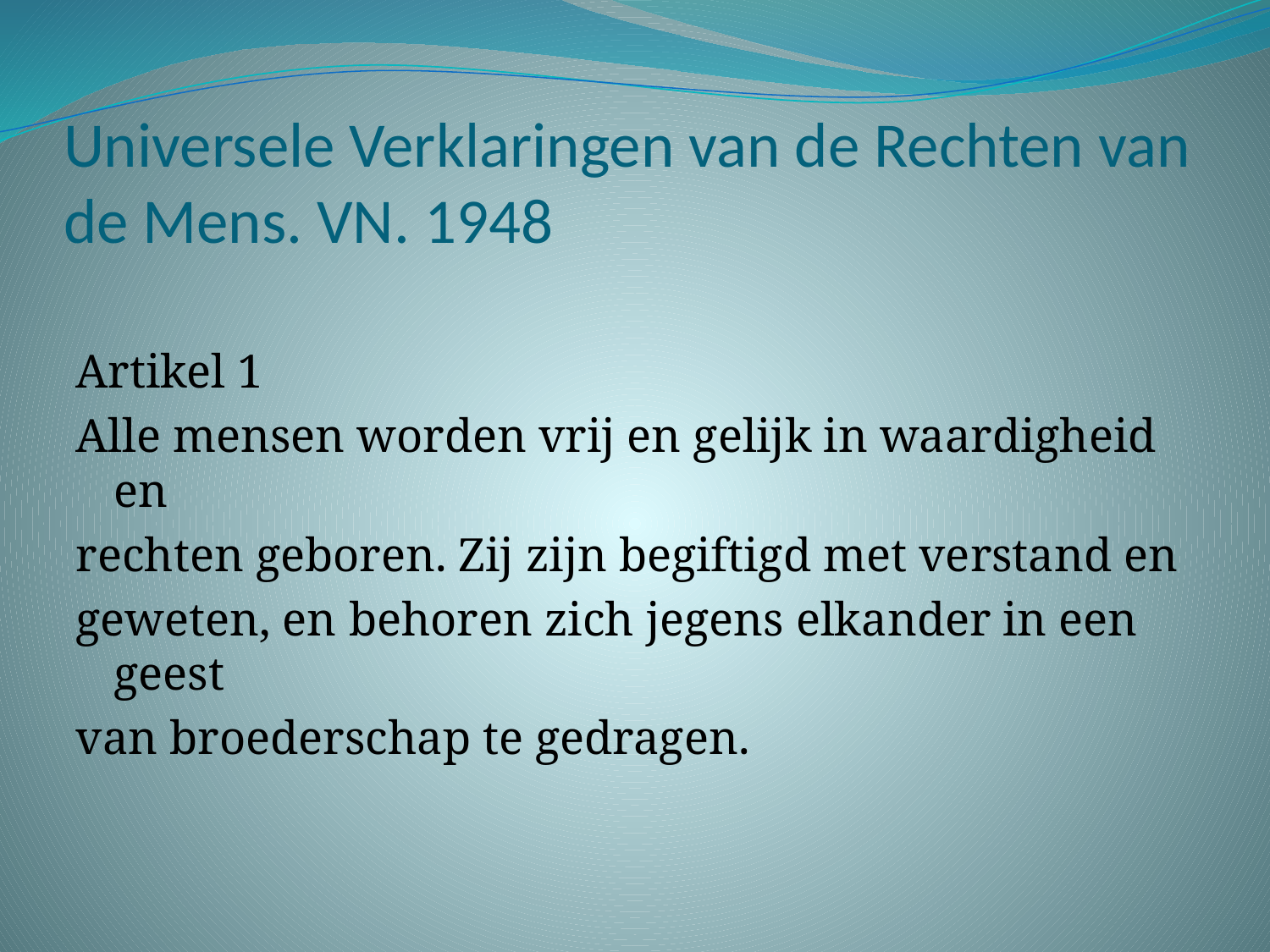

# Universele Verklaringen van de Rechten van de Mens. VN. 1948
Artikel 1
Alle mensen worden vrij en gelijk in waardigheid en
rechten geboren. Zij zijn begiftigd met verstand en
geweten, en behoren zich jegens elkander in een geest
van broederschap te gedragen.